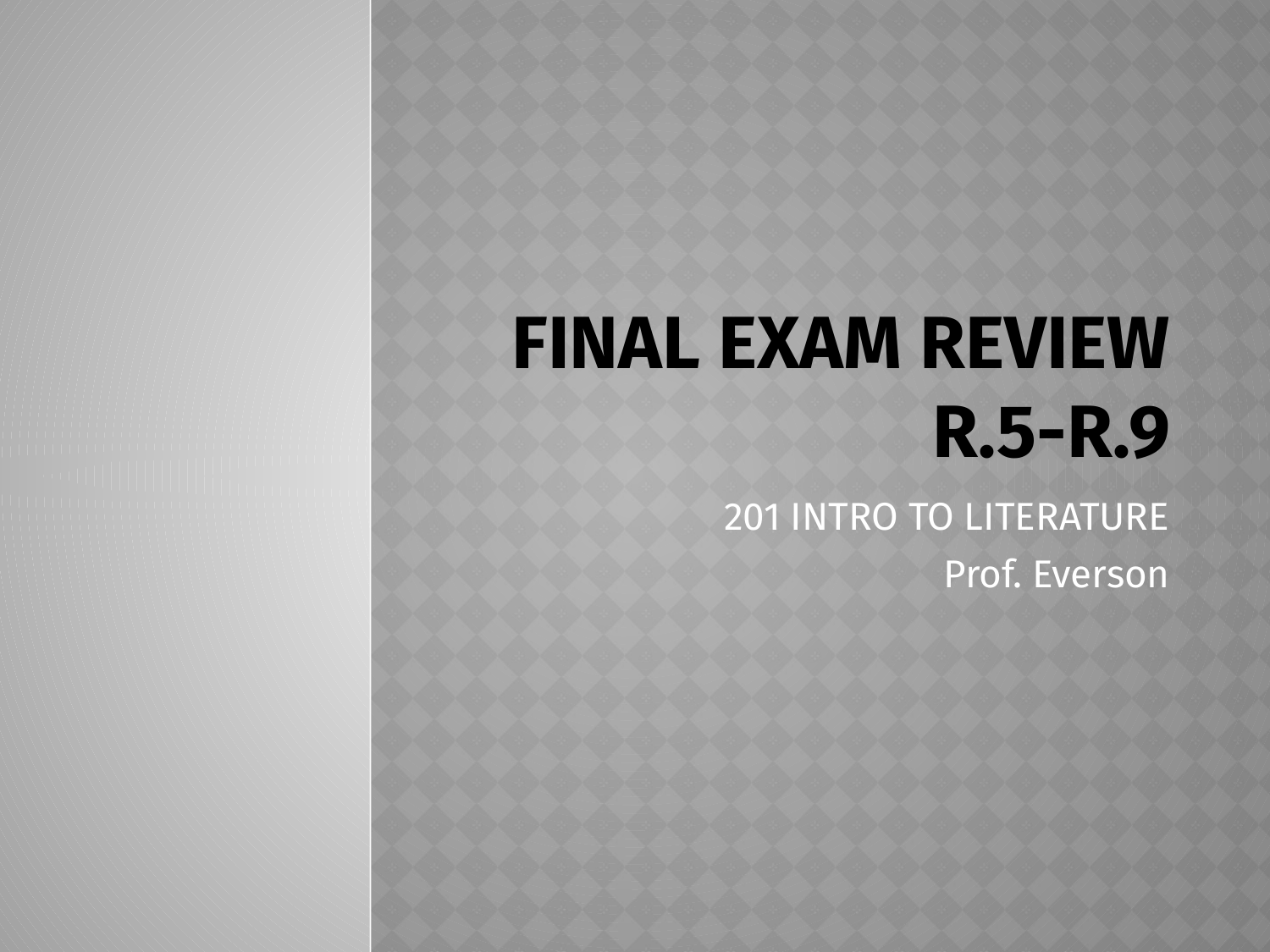

# FINAL EXAM review r.5-r.9
201 INTRO TO LITERATURE
Prof. Everson